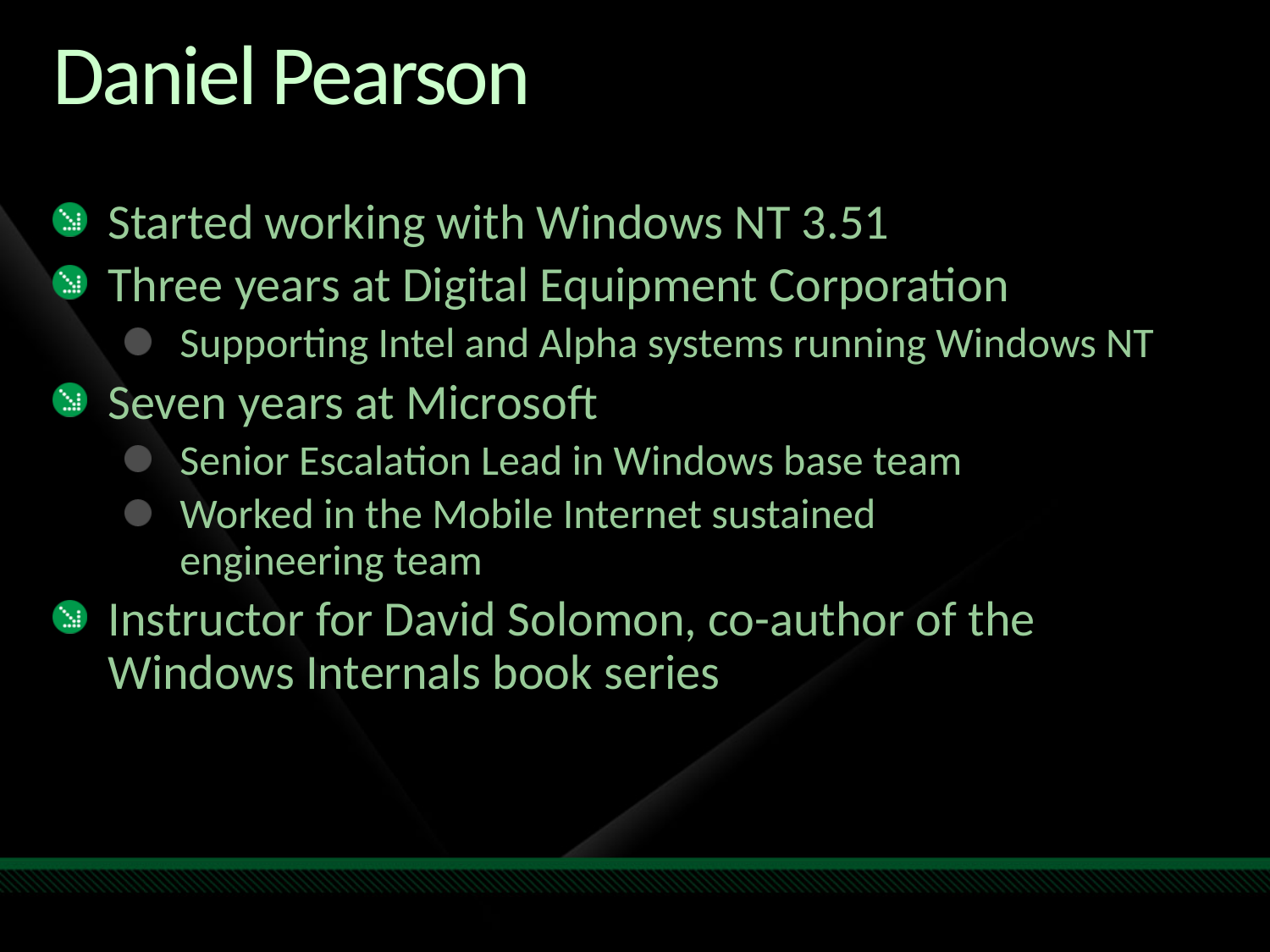

# Daniel Pearson
Started working with Windows NT 3.51
Three years at Digital Equipment Corporation
Supporting Intel and Alpha systems running Windows NT
Seven years at Microsoft
Senior Escalation Lead in Windows base team
Worked in the Mobile Internet sustained
engineering team
Instructor for David Solomon, co-author of the Windows Internals book series